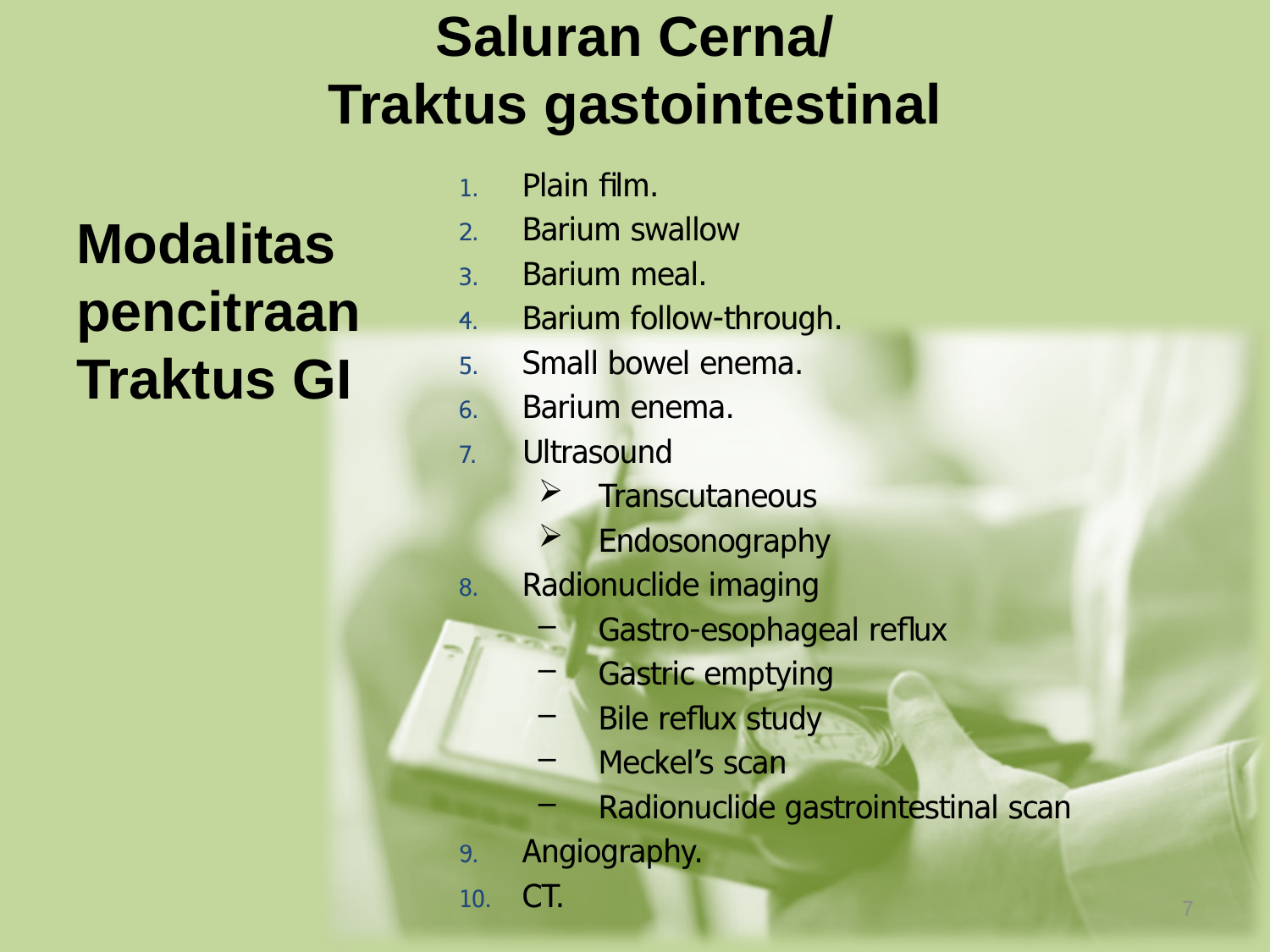

# Saluran Cerna/ Traktus gastointestinal
Plain film.
Barium swallow
Barium meal.
Barium follow-through.
Small bowel enema.
Barium enema.
Ultrasound
Transcutaneous
Endosonography
Radionuclide imaging
Gastro-esophageal reflux
Gastric emptying
Bile reflux study
Meckel’s scan
Radionuclide gastrointestinal scan
Angiography.
CT.
Modalitas pencitraan Traktus GI
7